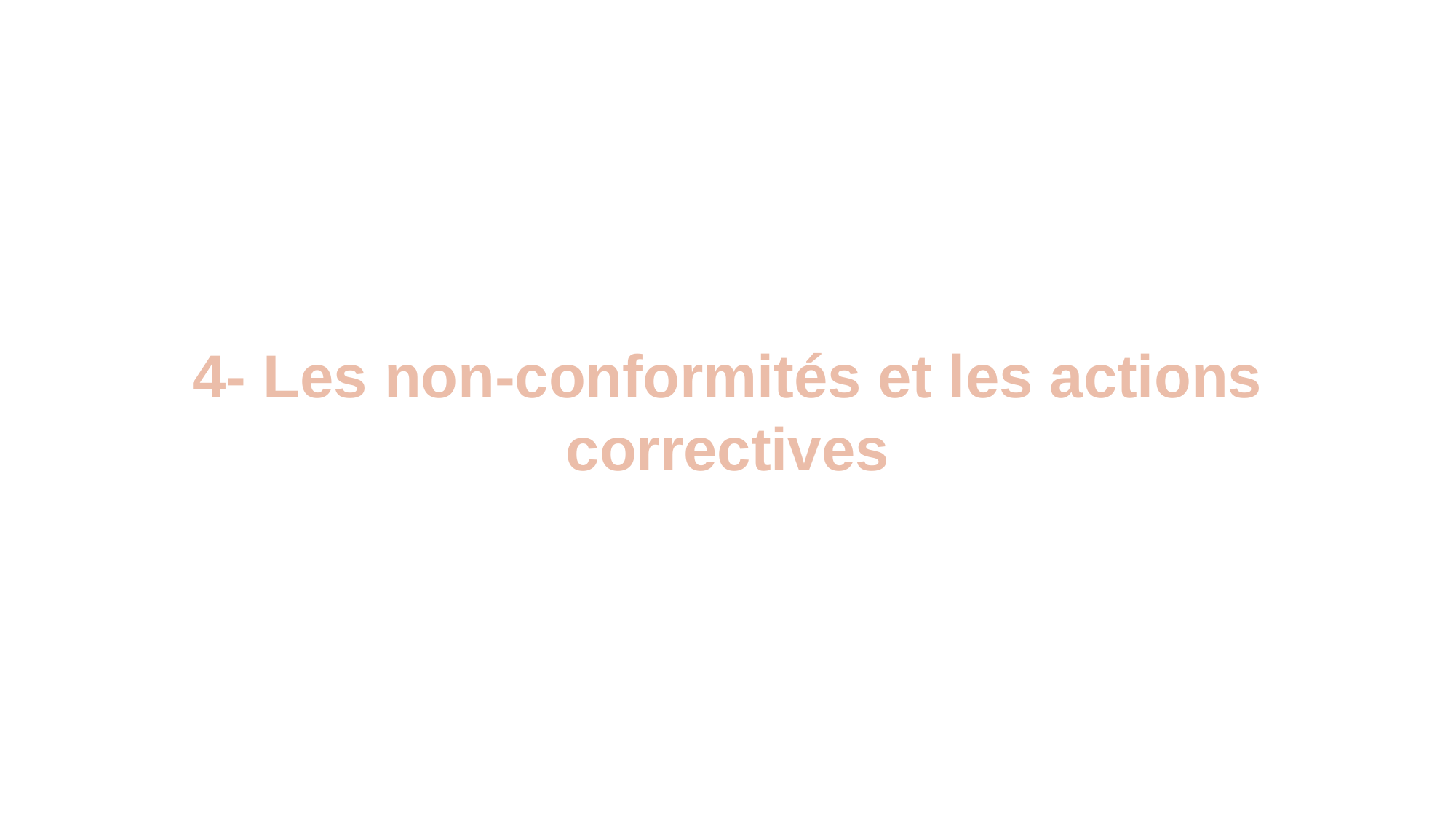

4- Les non-conformités et les actions correctives